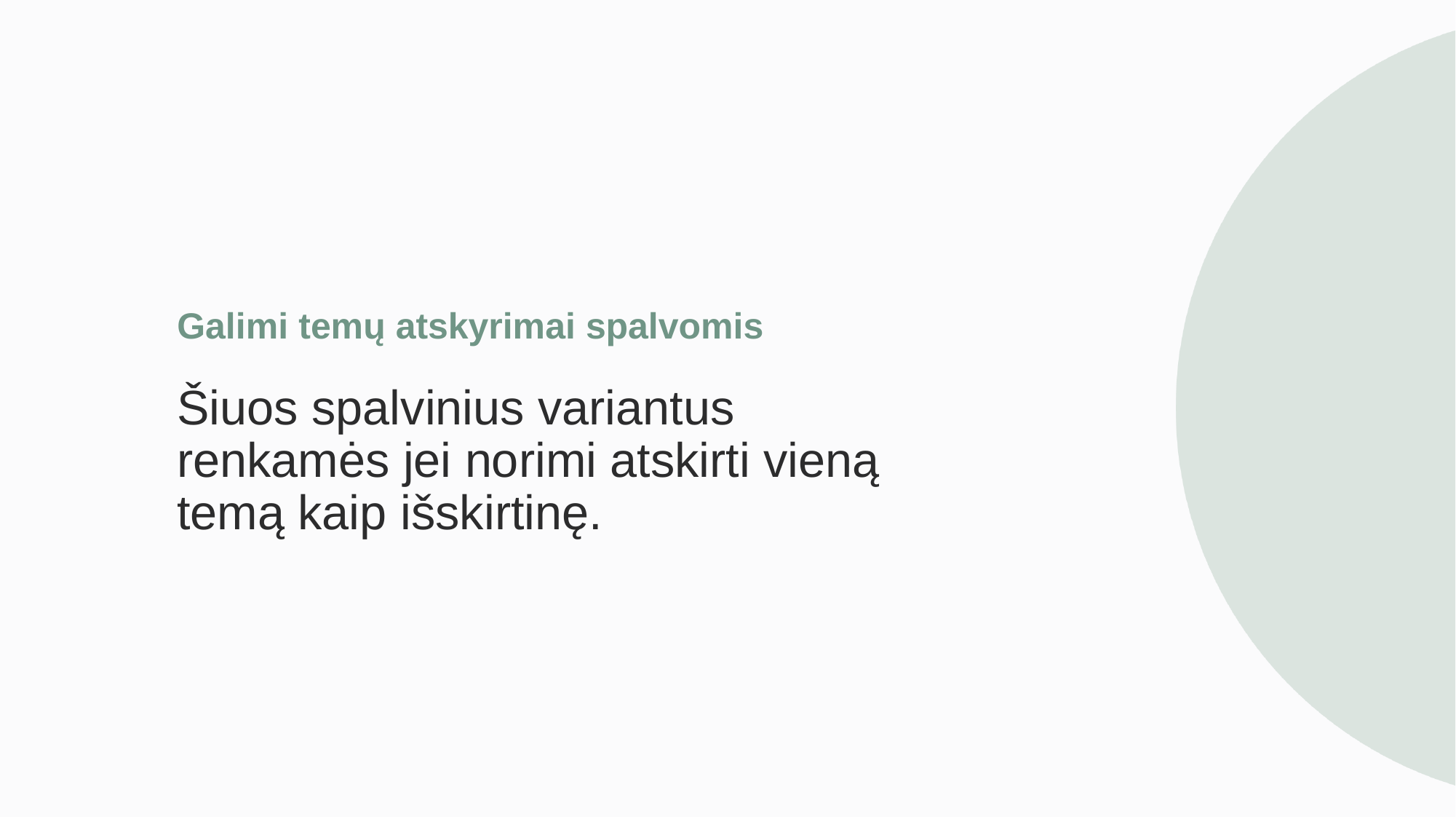

Galimi temų atskyrimai spalvomis
Šiuos spalvinius variantus renkamės jei norimi atskirti vieną temą kaip išskirtinę.